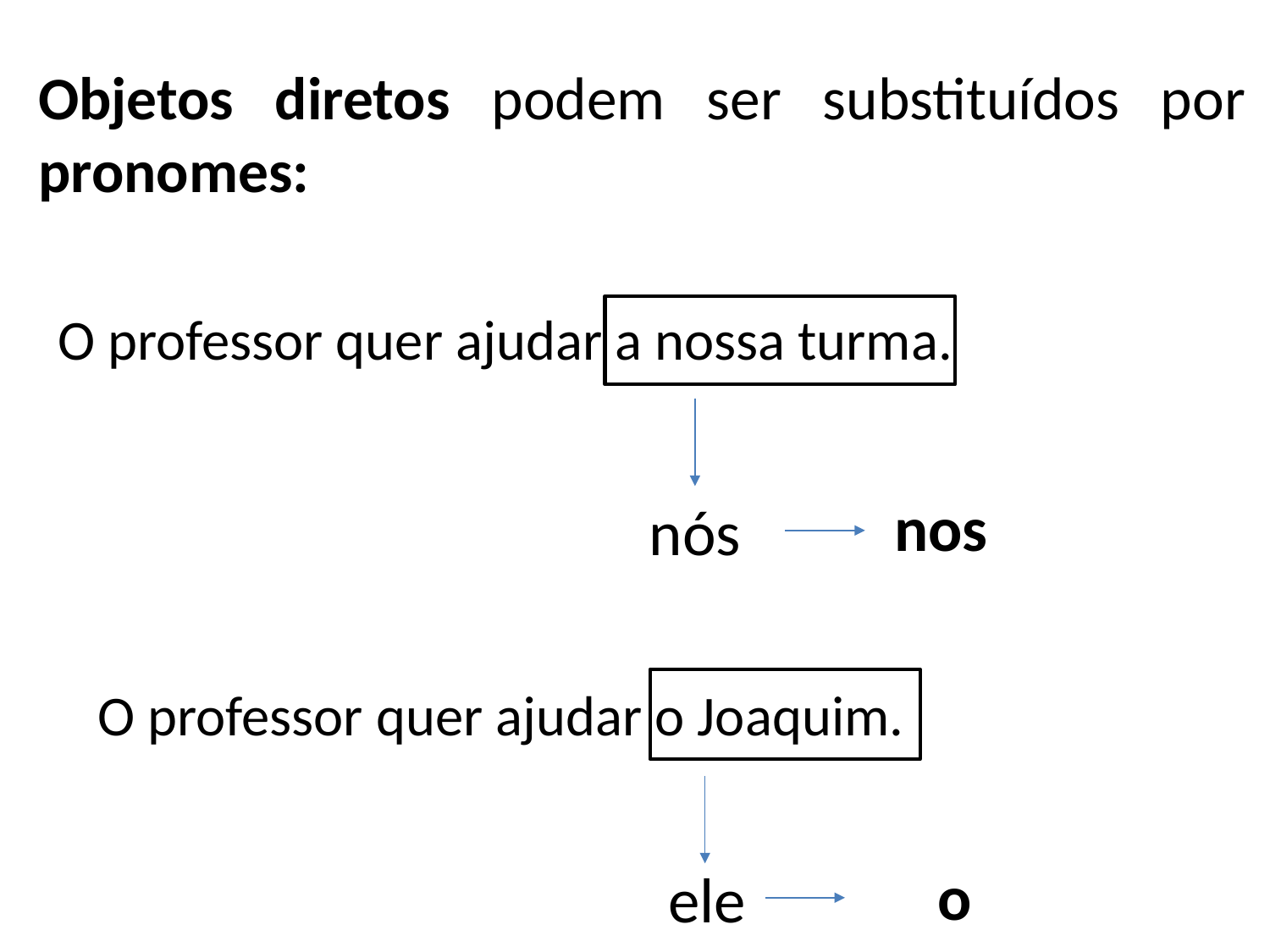

# Objetos diretos podem ser substituídos por pronomes:

O professor quer ajudar a nossa turma.

nos
nós

O professor quer ajudar o Joaquim.

o
ele